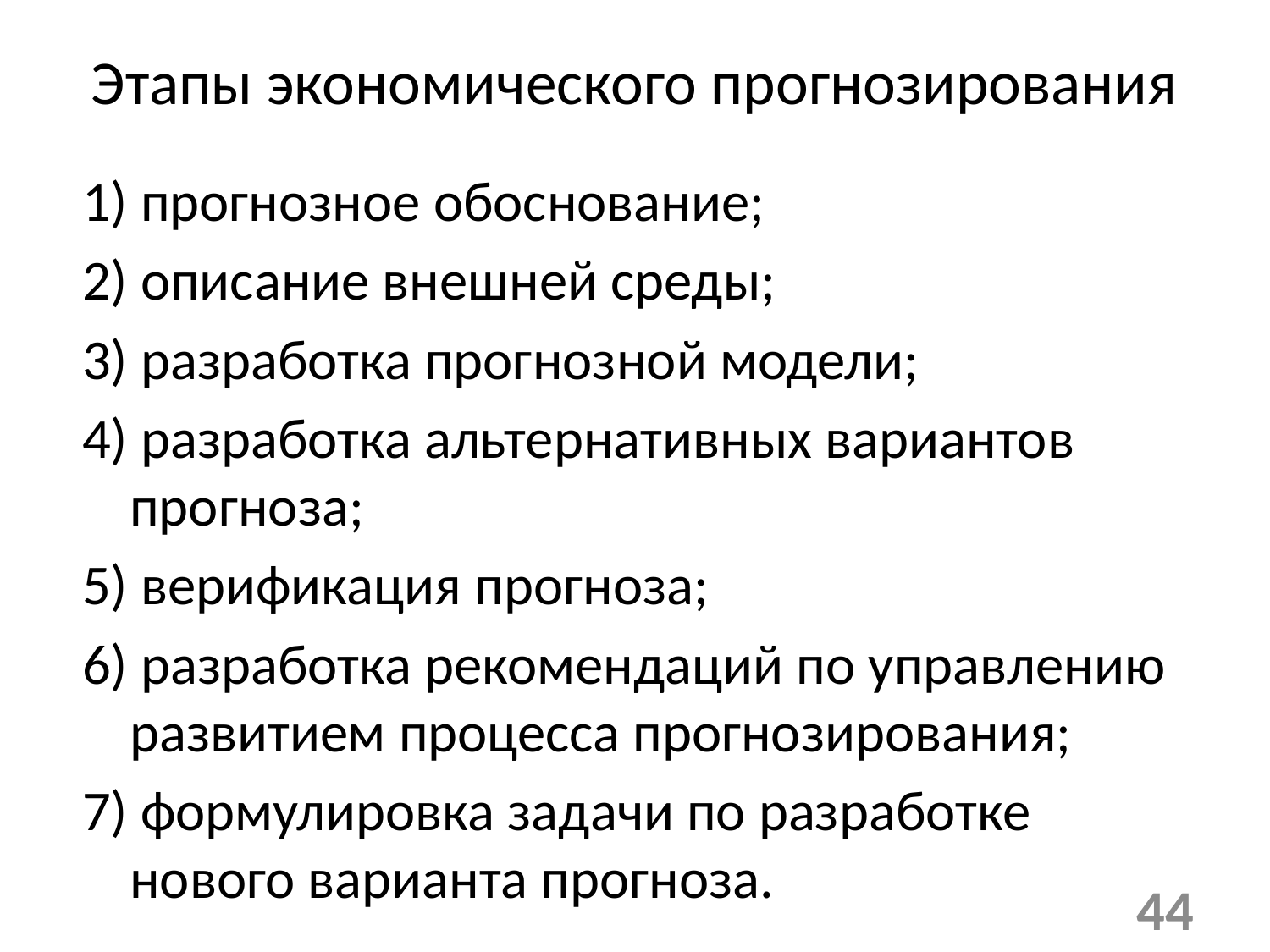

# Этапы экономического прогнозирования
1) прогнозное обоснование;
2) описание внешней среды;
3) разработка прогнозной модели;
4) разработка альтернативных вариантов прогноза;
5) верификация прогноза;
6) разработка рекомендаций по управлению развитием процесса прогнозирования;
7) формулировка задачи по разработке нового варианта прогноза.
44